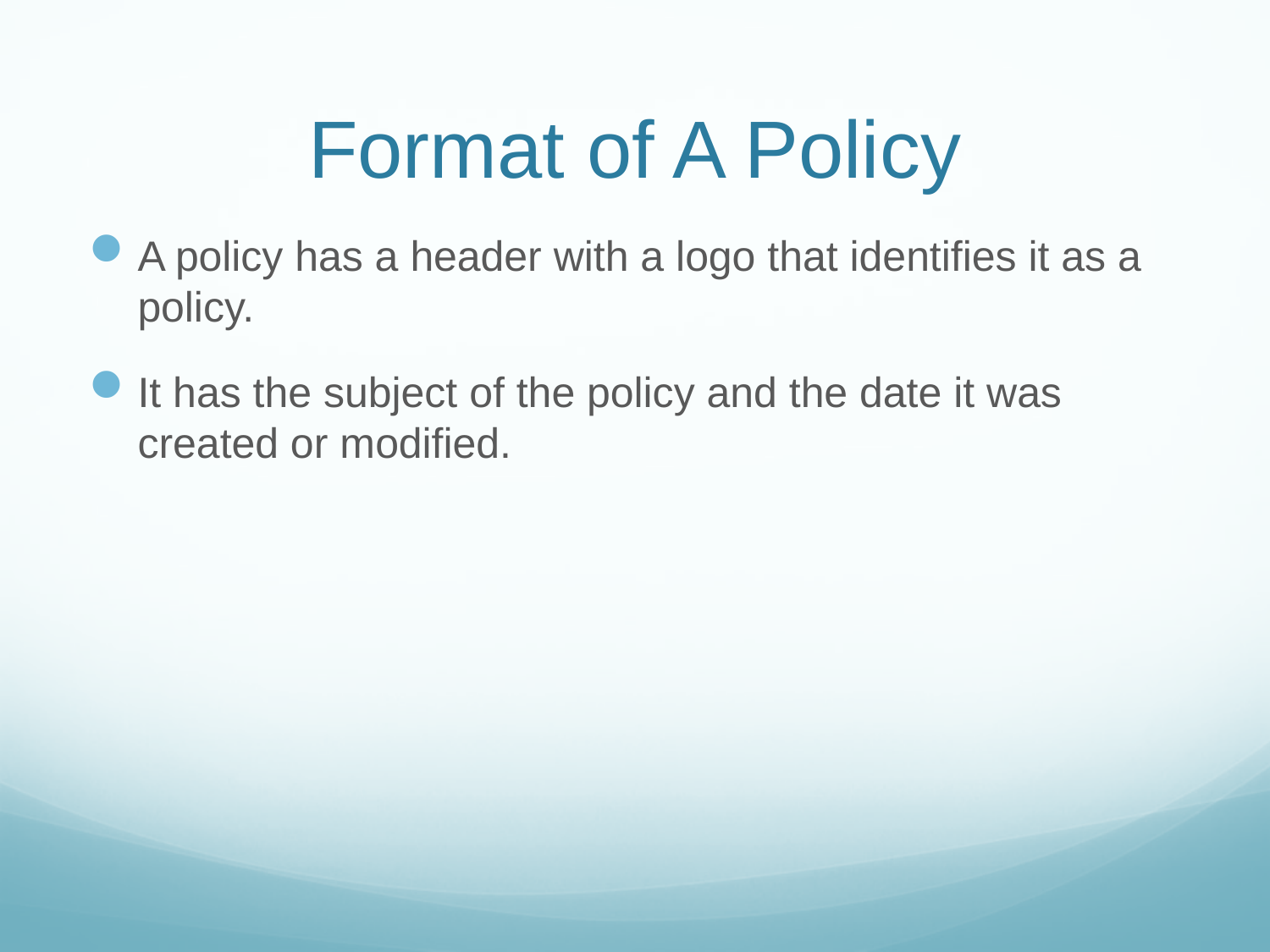

# Format of A Policy
A policy has a header with a logo that identifies it as a policy.
It has the subject of the policy and the date it was created or modified.